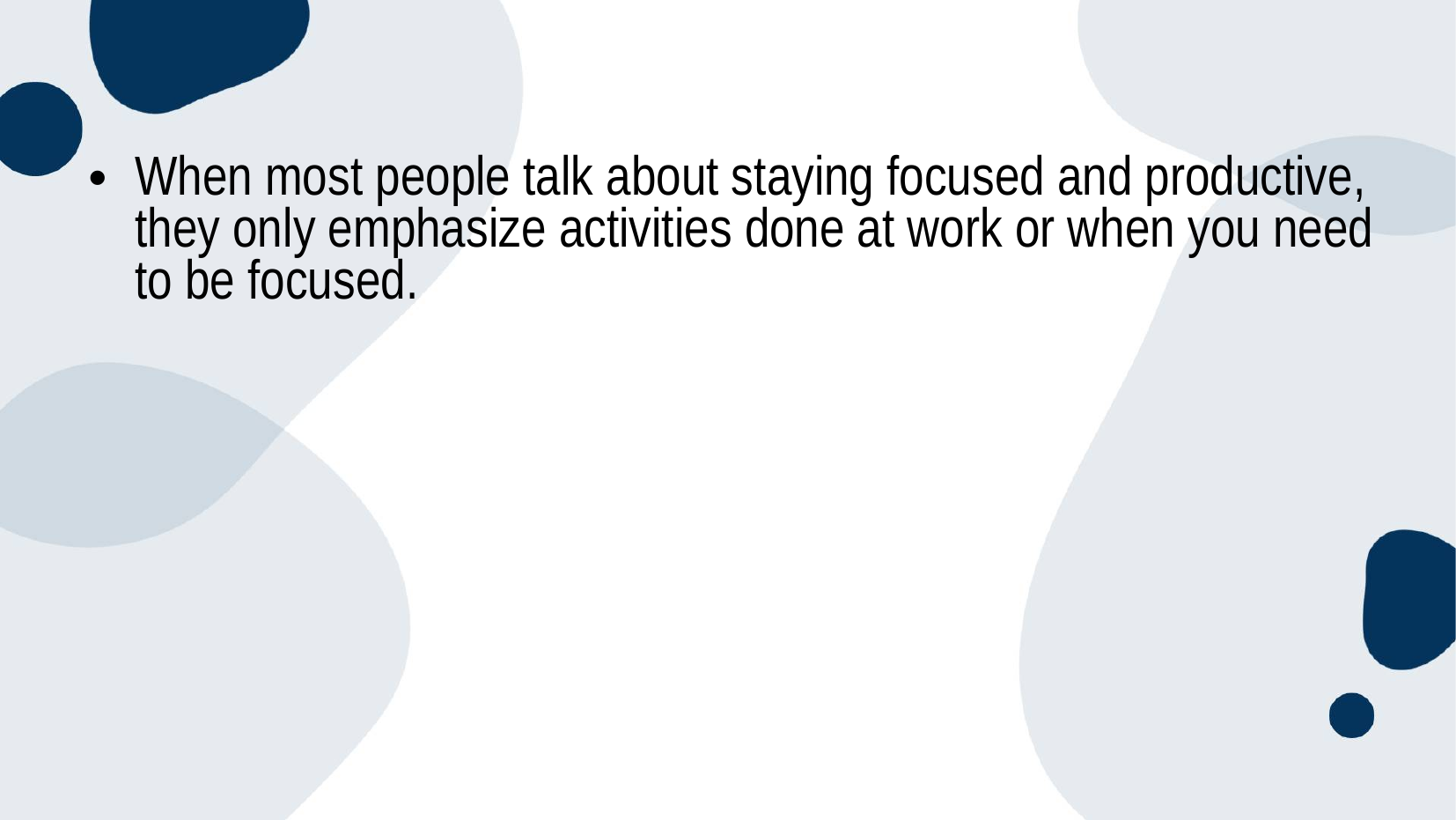

When most people talk about staying focused and productive, they only emphasize activities done at work or when you need to be focused.